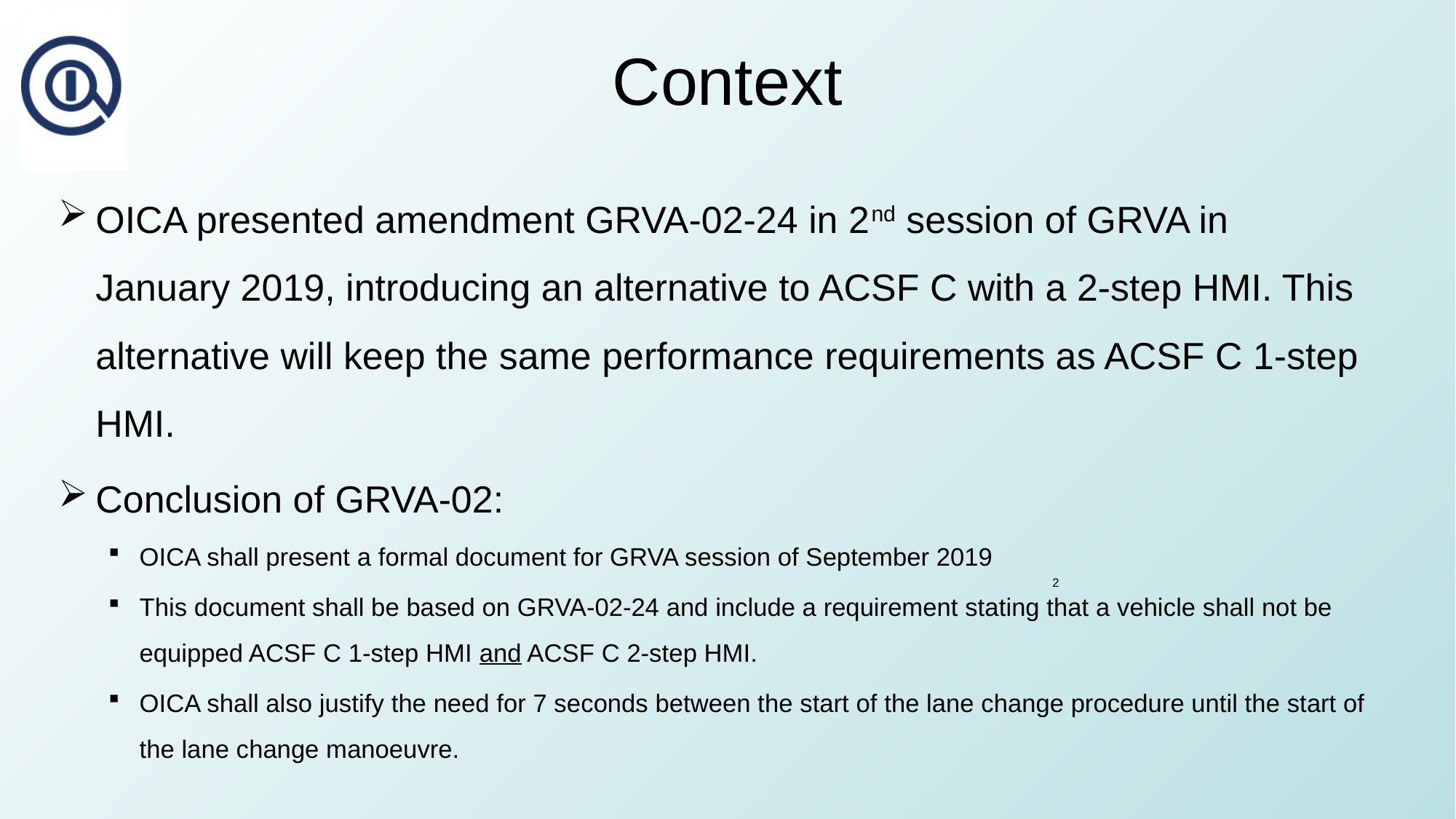

# Context
OICA presented amendment GRVA-02-24 in 2nd session of GRVA in January 2019, introducing an alternative to ACSF C with a 2-step HMI. This alternative will keep the same performance requirements as ACSF C 1-step HMI.
Conclusion of GRVA-02:
OICA shall present a formal document for GRVA session of September 2019
This document shall be based on GRVA-02-24 and include a requirement stating that a vehicle shall not be equipped ACSF C 1-step HMI and ACSF C 2-step HMI.
OICA shall also justify the need for 7 seconds between the start of the lane change procedure until the start of the lane change manoeuvre.
2